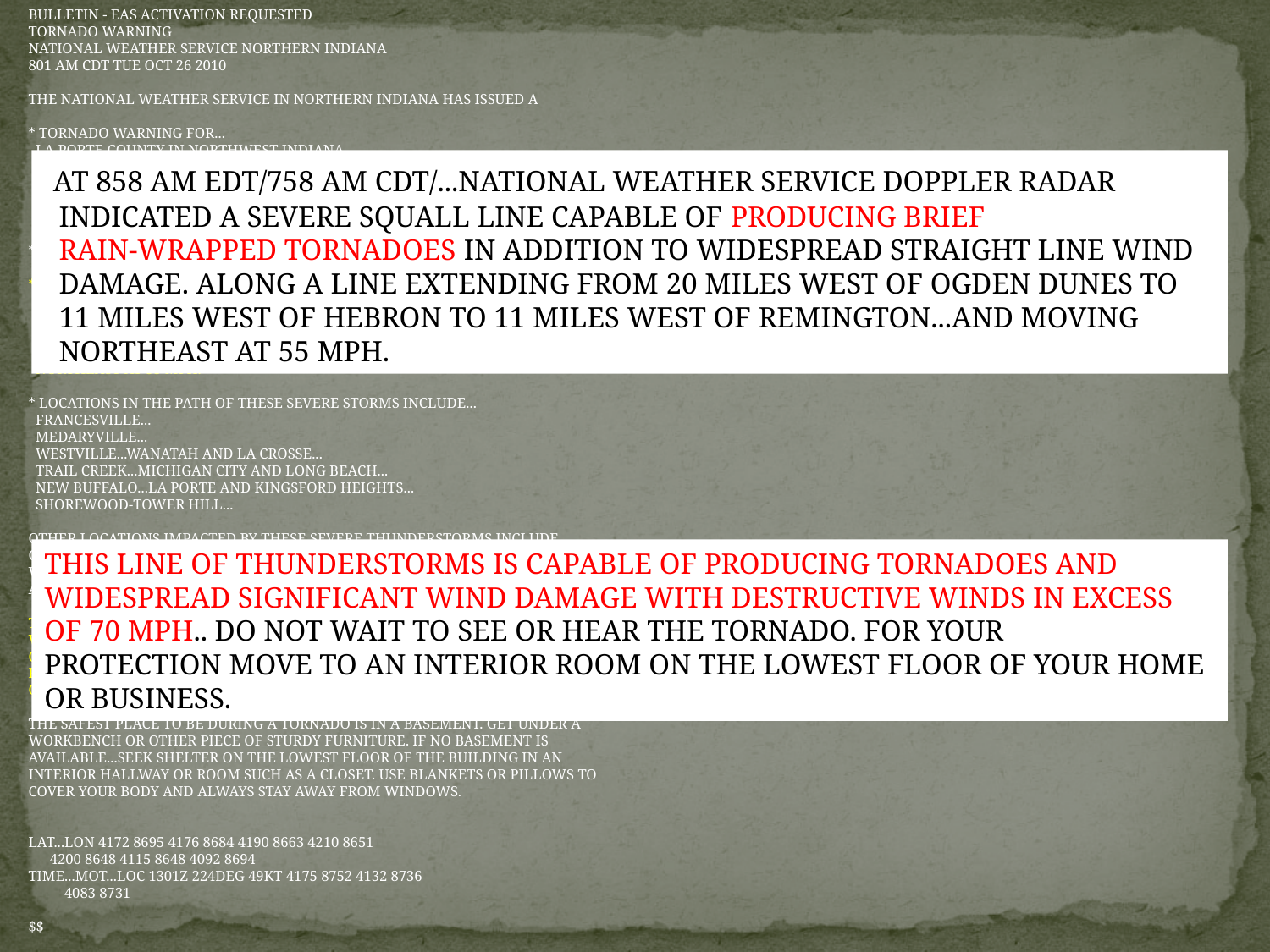

BULLETIN - EAS ACTIVATION REQUESTED
TORNADO WARNING
NATIONAL WEATHER SERVICE NORTHERN INDIANA
801 AM CDT TUE OCT 26 2010

THE NATIONAL WEATHER SERVICE IN NORTHERN INDIANA HAS ISSUED A

* TORNADO WARNING FOR...
  LA PORTE COUNTY IN NORTHWEST INDIANA...
  NORTHWESTERN PULASKI COUNTY IN NORTHWEST INDIANA...
  WESTERN ST. JOSEPH COUNTY IN NORTH CENTRAL INDIANA...
  STARKE COUNTY IN NORTHWEST INDIANA...
  WESTERN BERRIEN COUNTY IN SOUTHWEST MICHIGAN...

* UNTIL 900 AM CDT/1000 AM EDT/

* AT 858 AM EDT/758 AM CDT/...NATIONAL WEATHER SERVICE DOPPLER RADAR
  INDICATED A SEVERE SQUALL LINE CAPABLE OF PRODUCING BRIEF
  RAIN-WRAPPED TORNADOES IN ADDITION TO WIDESPREAD STRAIGHT LINE WIND
  DAMAGE. ALONG A LINE EXTENDING FROM 20 MILES WEST OF OGDEN DUNES TO
  11 MILES WEST OF HEBRON TO 11 MILES WEST OF REMINGTON...AND MOVING
  NORTHEAST AT 55 MPH.

* LOCATIONS IN THE PATH OF THESE SEVERE STORMS INCLUDE...
  FRANCESVILLE...
  MEDARYVILLE...
  WESTVILLE...WANATAH AND LA CROSSE...
  TRAIL CREEK...MICHIGAN CITY AND LONG BEACH...
  NEW BUFFALO...LA PORTE AND KINGSFORD HEIGHTS...
  SHOREWOOD-TOWER HILL...

OTHER LOCATIONS IMPACTED BY THESE SEVERE THUNDERSTORMS INCLUDE
CLARKS...SOUTH WANATAH...OTIS...HASKELL...SAN PIERRE...LOMAX...
WATERFORD...THOMASTON...PINHOOK...POTTAWATTOMIE PARK...ENGLISH LAKE
AND RIPLEY.

THIS LINE OF THUNDERSTORMS IS CAPABLE OF PRODUCING TORNADOES AND
WIDESPREAD SIGNIFICANT WIND DAMAGE WITH DESTRUCTIVE WINDS IN EXCESS
OF 70 MPH.. DO NOT WAIT TO SEE OR HEAR THE TORNADO. FOR YOUR
PROTECTION MOVE TO AN INTERIOR ROOM ON THE LOWEST FLOOR OF YOUR HOME
OR BUSINESS.

THE SAFEST PLACE TO BE DURING A TORNADO IS IN A BASEMENT. GET UNDER A
WORKBENCH OR OTHER PIECE OF STURDY FURNITURE. IF NO BASEMENT IS
AVAILABLE...SEEK SHELTER ON THE LOWEST FLOOR OF THE BUILDING IN AN
INTERIOR HALLWAY OR ROOM SUCH AS A CLOSET. USE BLANKETS OR PILLOWS TO
COVER YOUR BODY AND ALWAYS STAY AWAY FROM WINDOWS.

LAT...LON 4172 8695 4176 8684 4190 8663 4210 8651
      4200 8648 4115 8648 4092 8694
TIME...MOT...LOC 1301Z 224DEG 49KT 4175 8752 4132 8736
          4083 8731

$$
 AT 858 AM EDT/758 AM CDT/...NATIONAL WEATHER SERVICE DOPPLER RADAR
  INDICATED A SEVERE SQUALL LINE CAPABLE OF PRODUCING BRIEF
  RAIN-WRAPPED TORNADOES IN ADDITION TO WIDESPREAD STRAIGHT LINE WIND
  DAMAGE. ALONG A LINE EXTENDING FROM 20 MILES WEST OF OGDEN DUNES TO
  11 MILES WEST OF HEBRON TO 11 MILES WEST OF REMINGTON...AND MOVING
  NORTHEAST AT 55 MPH.
THIS LINE OF THUNDERSTORMS IS CAPABLE OF PRODUCING TORNADOES AND
WIDESPREAD SIGNIFICANT WIND DAMAGE WITH DESTRUCTIVE WINDS IN EXCESS
OF 70 MPH.. DO NOT WAIT TO SEE OR HEAR THE TORNADO. FOR YOUR
PROTECTION MOVE TO AN INTERIOR ROOM ON THE LOWEST FLOOR OF YOUR HOME
OR BUSINESS.